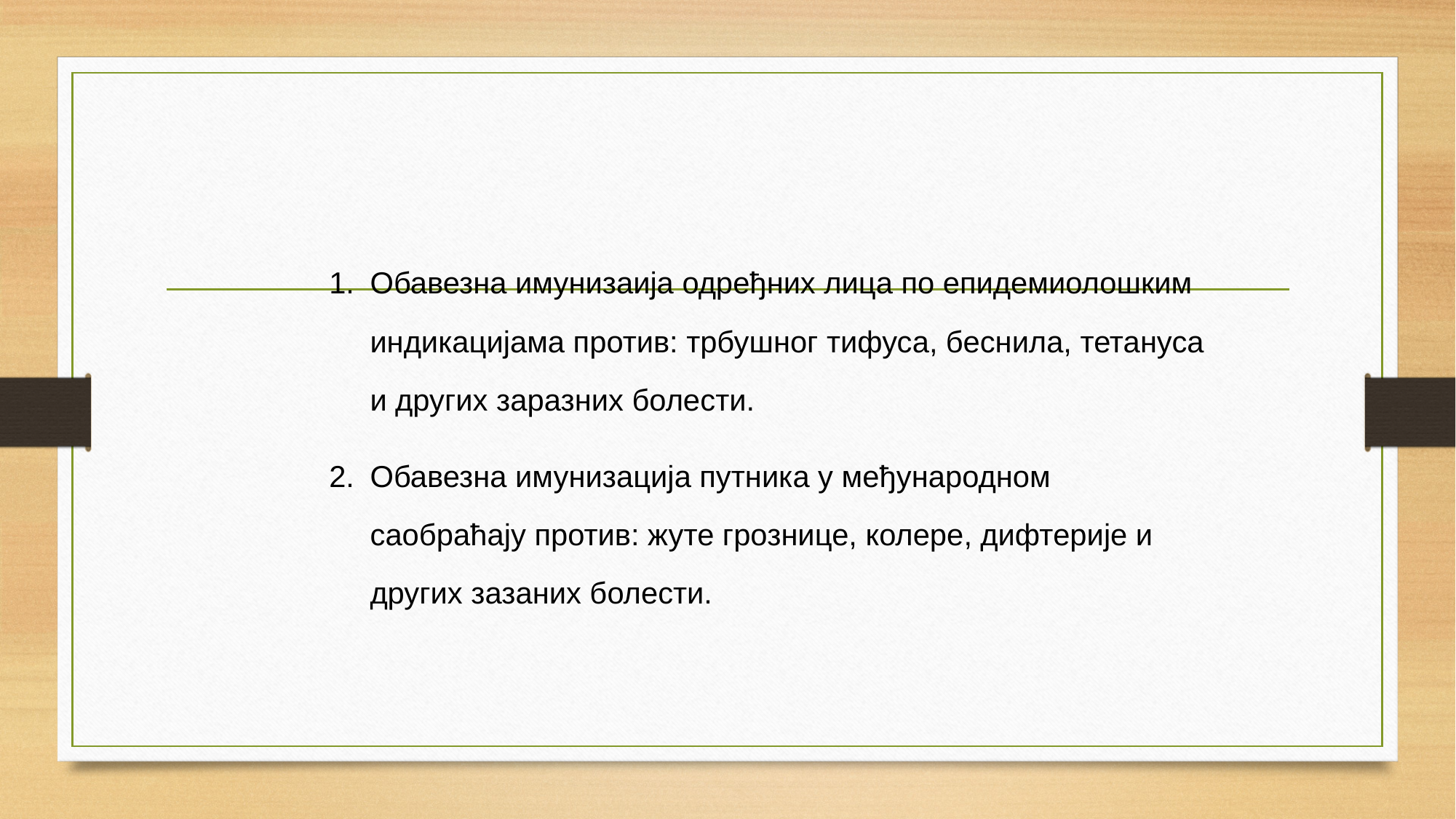

Обавезна имунизаија одређних лица по епидемиолошким индикацијама против: трбушног тифуса, беснила, тетануса и других заразних болести.
Обавезна имунизација путника у међународном саобраћају против: жуте грознице, колере, дифтерије и других зазаних болести.